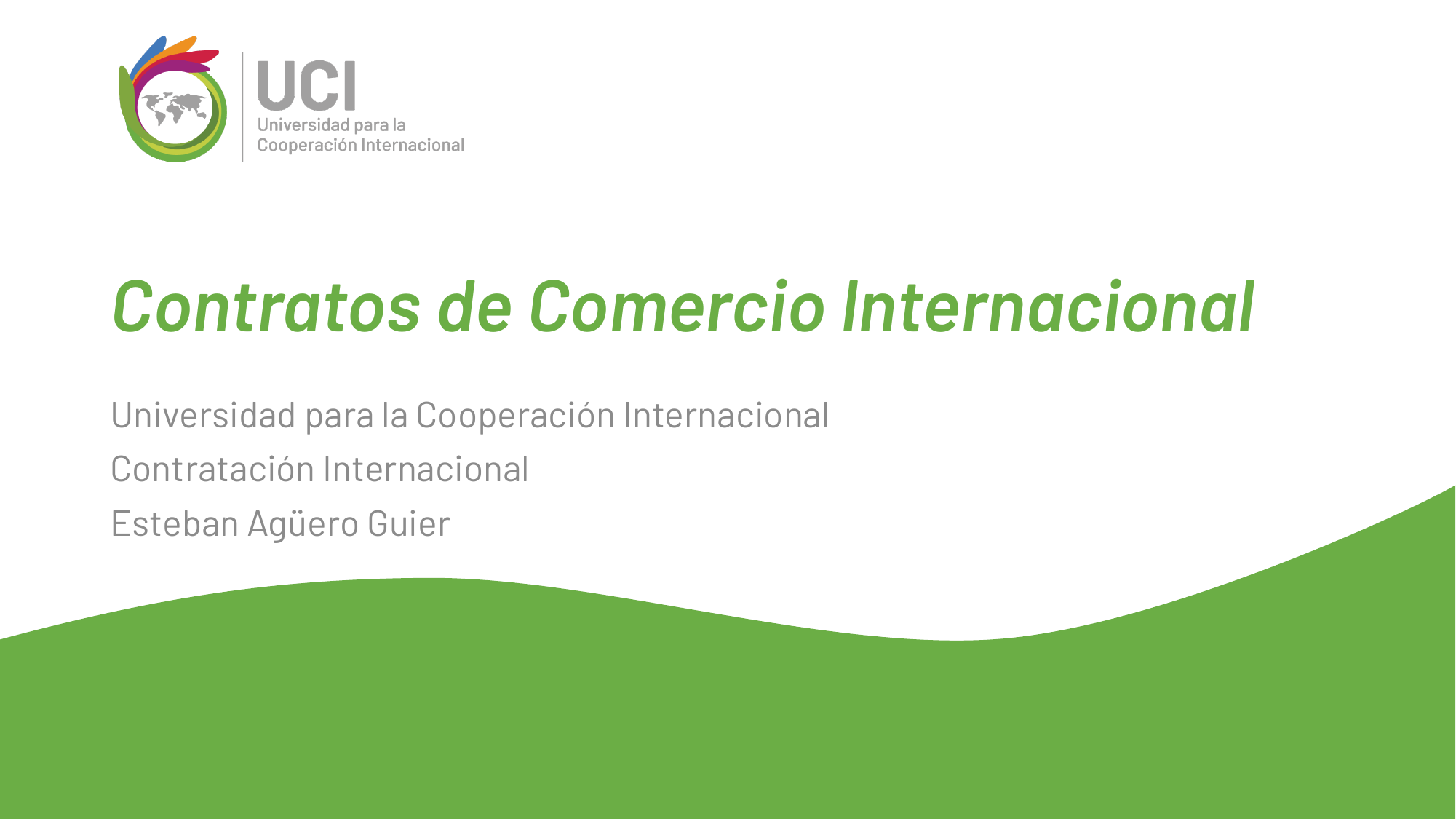

# Contratos de Comercio Internacional
Universidad para la Cooperación Internacional
Contratación Internacional
Esteban Agüero Guier